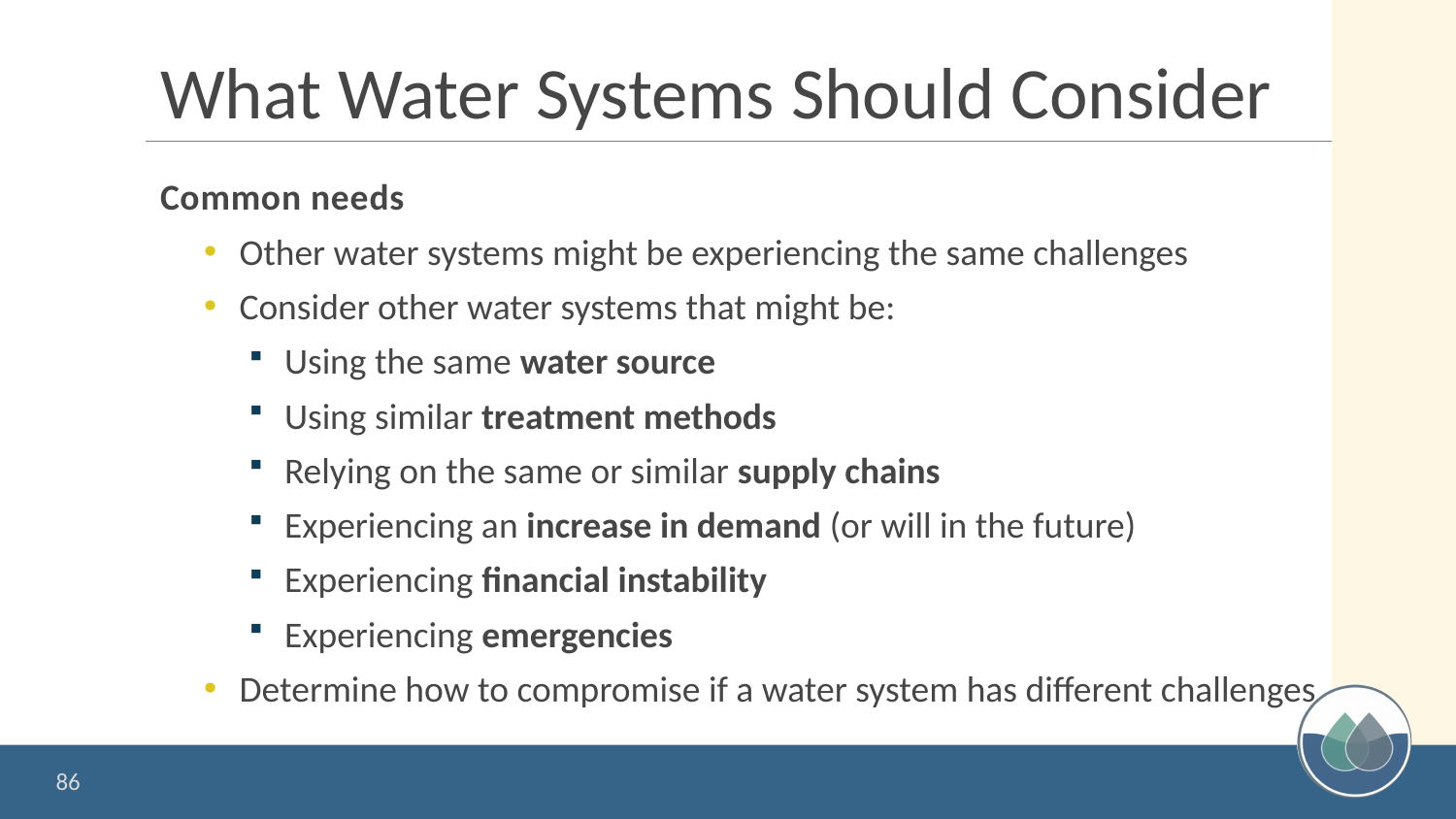

# What Water Systems Should Consider
Common needs
Other water systems might be experiencing the same challenges
Consider other water systems that might be:
Using the same water source
Using similar treatment methods
Relying on the same or similar supply chains
Experiencing an increase in demand (or will in the future)
Experiencing financial instability
Experiencing emergencies
Determine how to compromise if a water system has different challenges

86